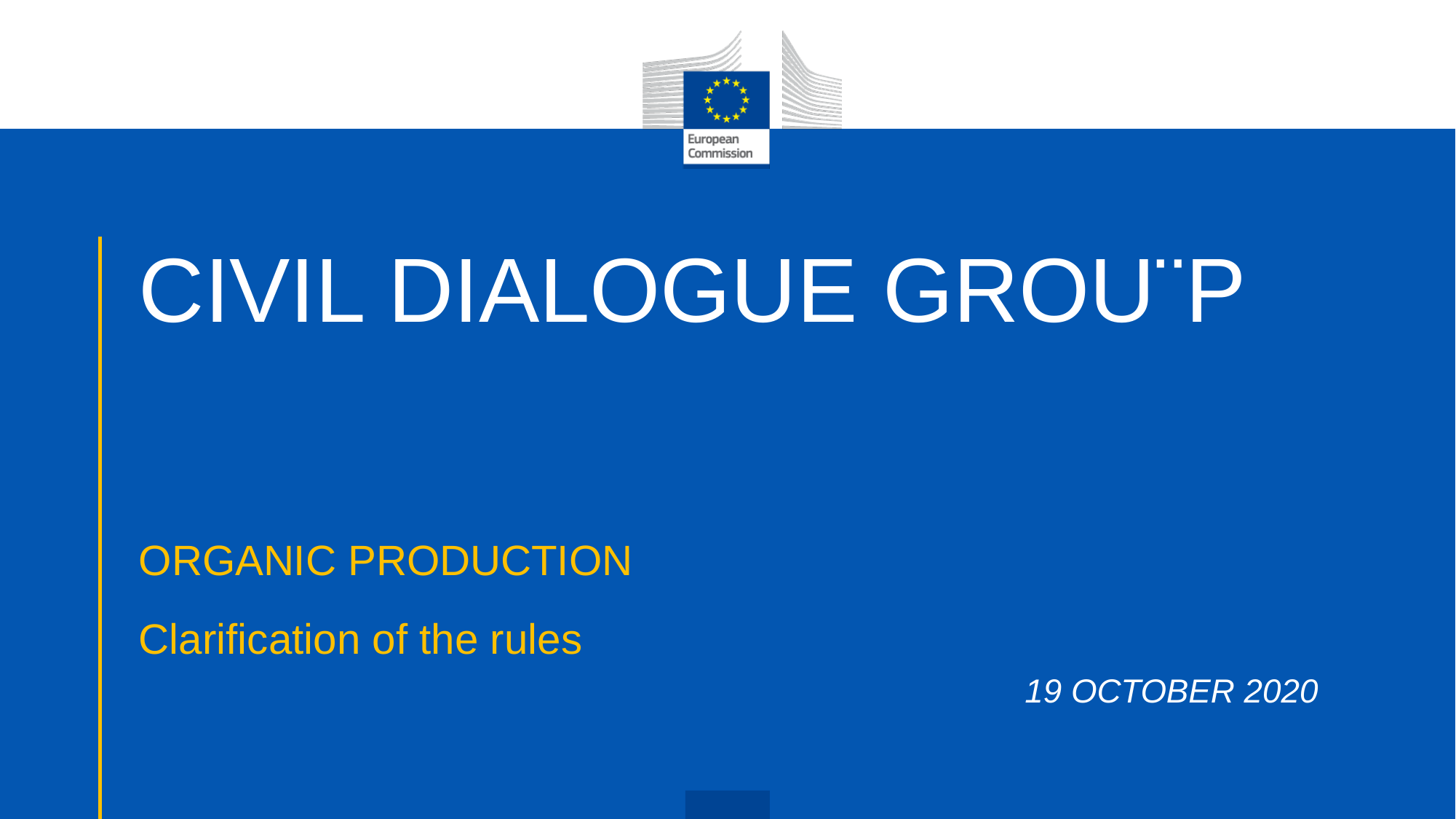

# CIVIL DIALOGUE GROU¨P
ORGANIC PRODUCTION
Clarification of the rules
19 OCTOBER 2020